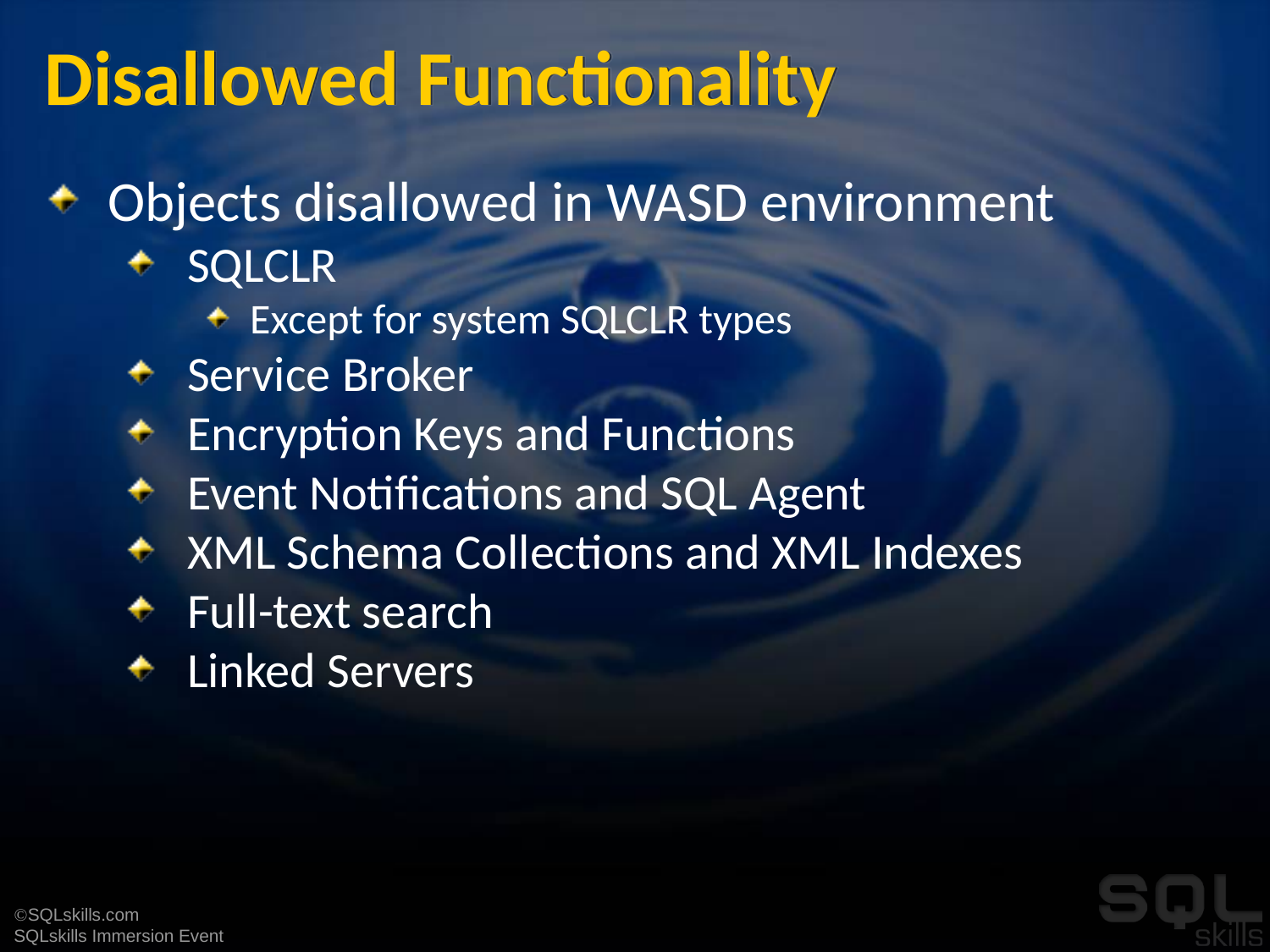

# Disallowed Functionality
Objects disallowed in WASD environment
SQLCLR
Except for system SQLCLR types
Service Broker
Encryption Keys and Functions
Event Notifications and SQL Agent
XML Schema Collections and XML Indexes
Full-text search
Linked Servers